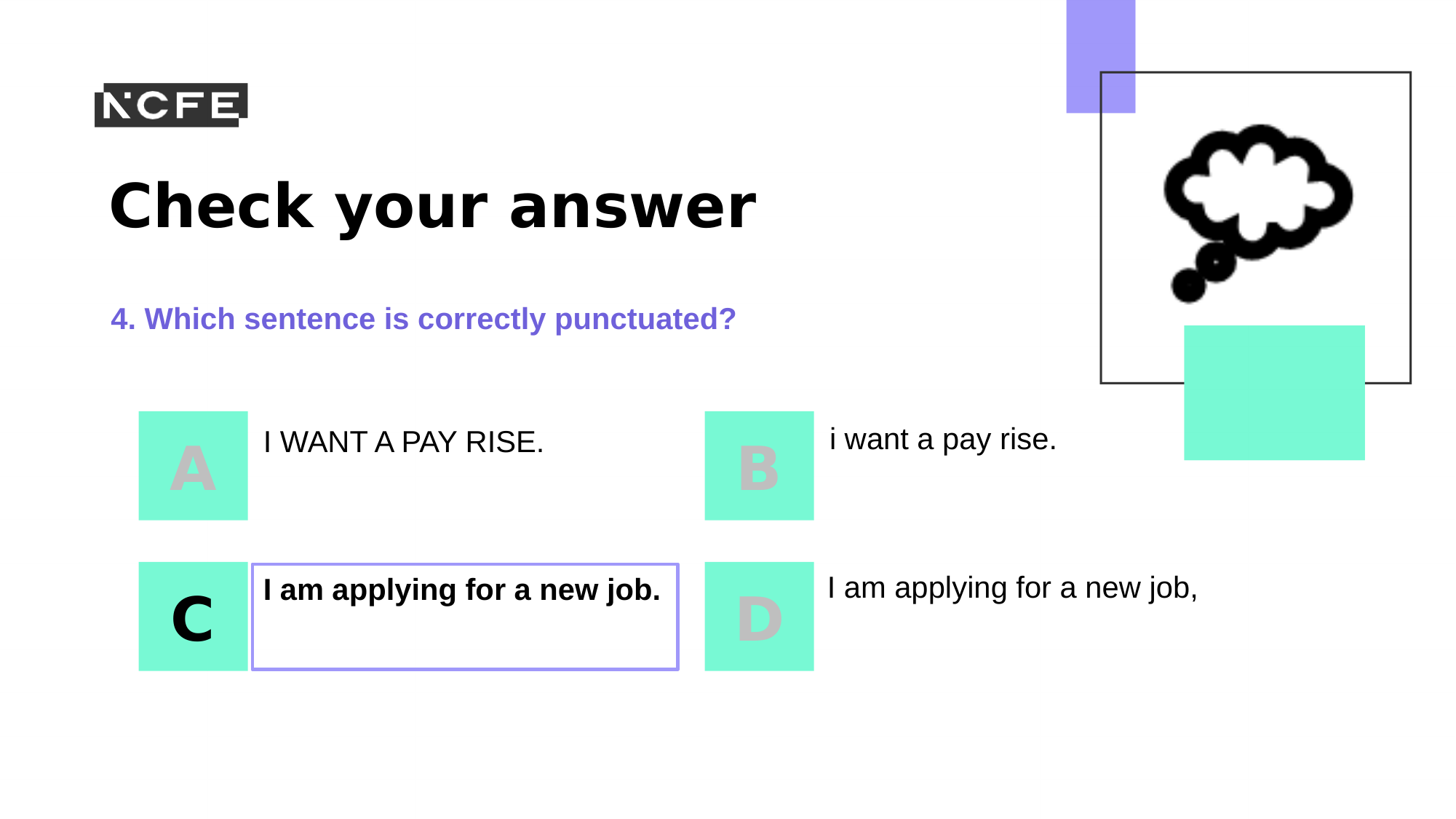

4. Which sentence is correctly punctuated?
i want a pay rise.
I WANT A PAY RISE.
I am applying for a new job,
I am applying for a new job.